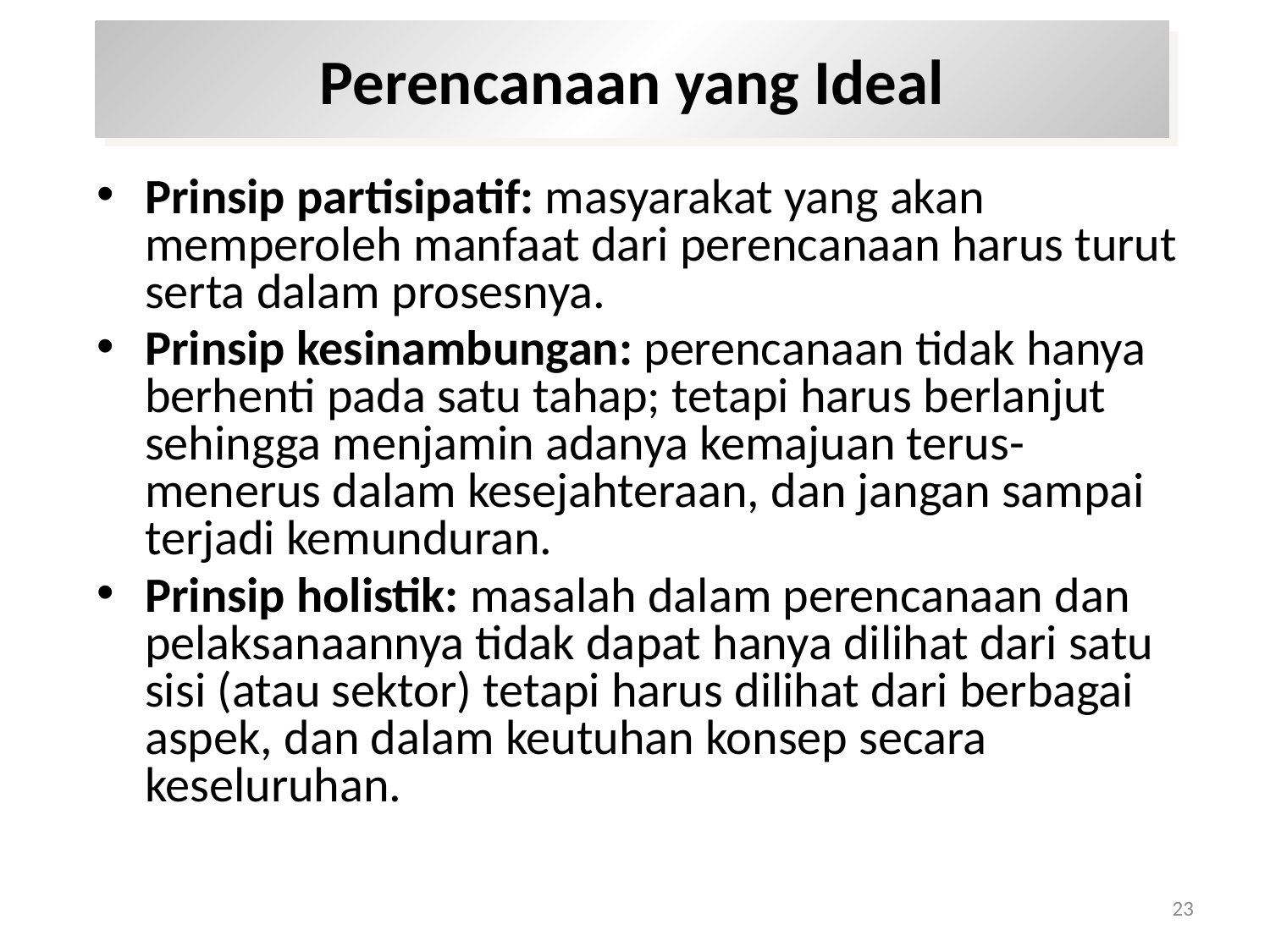

# Perencanaan yang Ideal
Prinsip partisipatif: masyarakat yang akan memperoleh manfaat dari perencanaan harus turut serta dalam prosesnya.
Prinsip kesinambungan: perencanaan tidak hanya berhenti pada satu tahap; tetapi harus berlanjut sehingga menjamin adanya kemajuan terus-menerus dalam kesejahteraan, dan jangan sampai terjadi kemunduran.
Prinsip holistik: masalah dalam perencanaan dan pelaksanaannya tidak dapat hanya dilihat dari satu sisi (atau sektor) tetapi harus dilihat dari berbagai aspek, dan dalam keutuhan konsep secara keseluruhan.
23